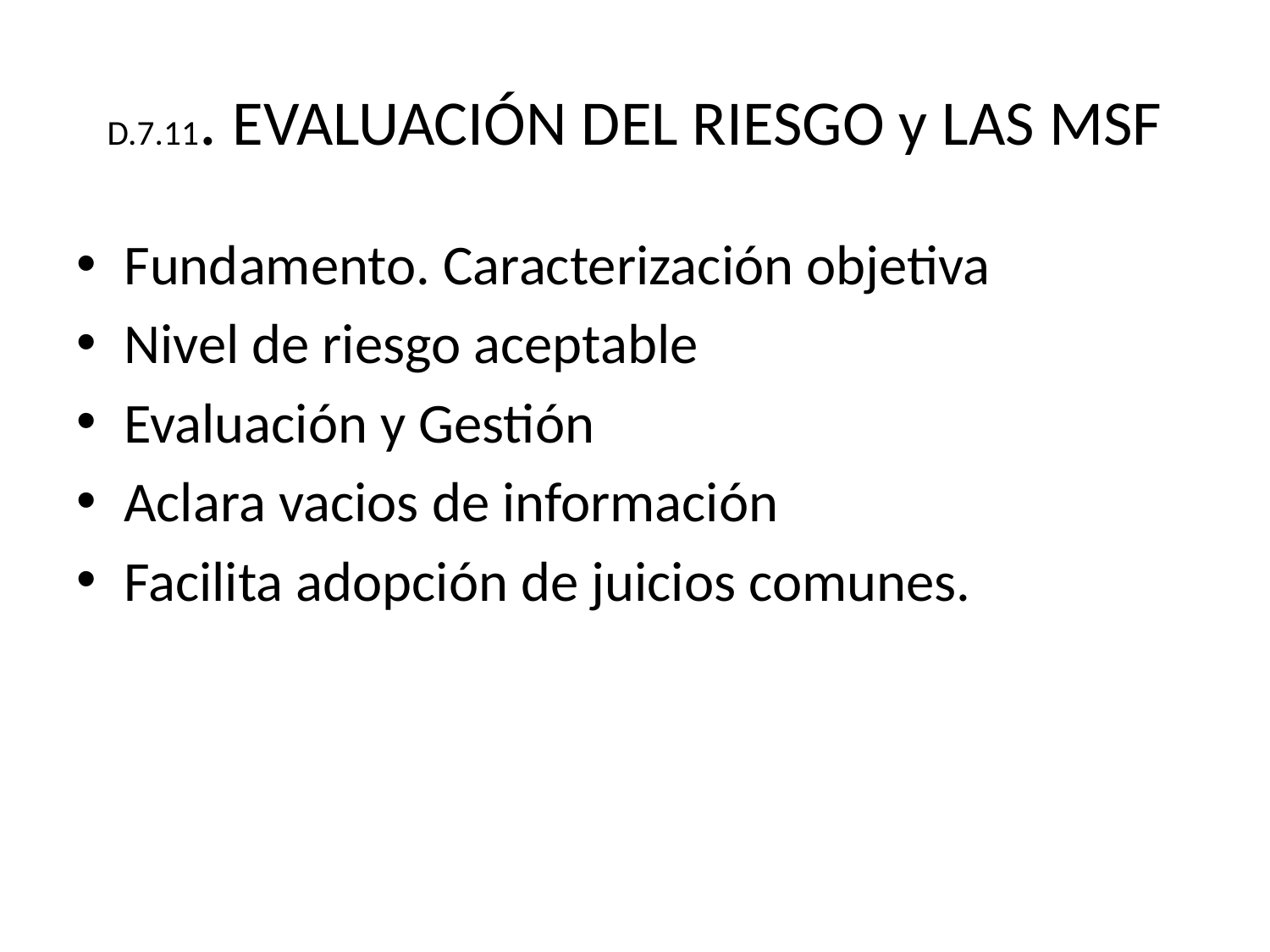

# D.7.11. EVALUACIÓN DEL RIESGO y LAS MSF
Fundamento. Caracterización objetiva
Nivel de riesgo aceptable
Evaluación y Gestión
Aclara vacios de información
Facilita adopción de juicios comunes.